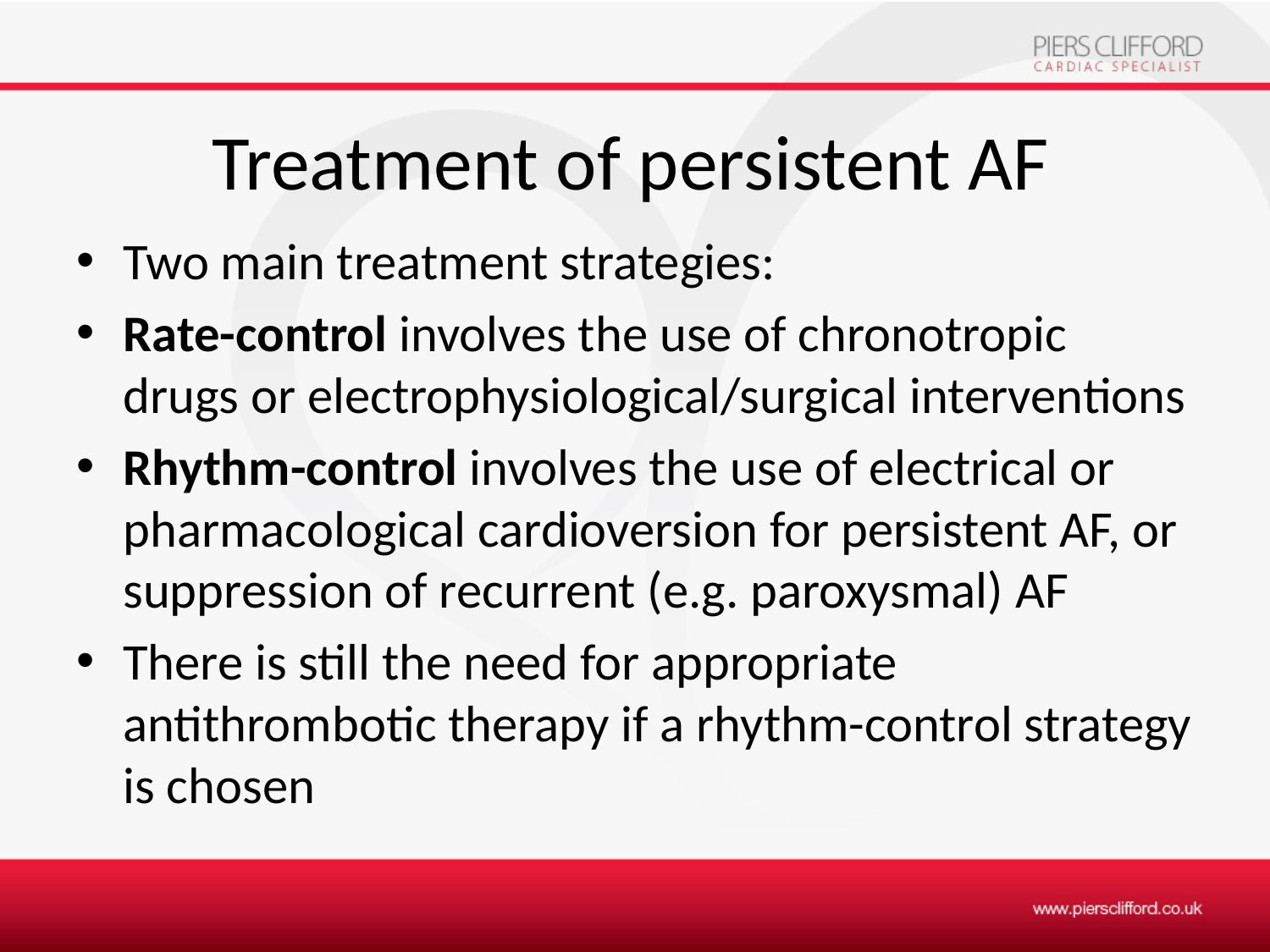

# Treatment of persistent AF
Two main treatment strategies:
Rate-control involves the use of chronotropic drugs or electrophysiological/surgical interventions
Rhythm-control involves the use of electrical or pharmacological cardioversion for persistent AF, or suppression of recurrent (e.g. paroxysmal) AF
There is still the need for appropriate antithrombotic therapy if a rhythm-control strategy is chosen